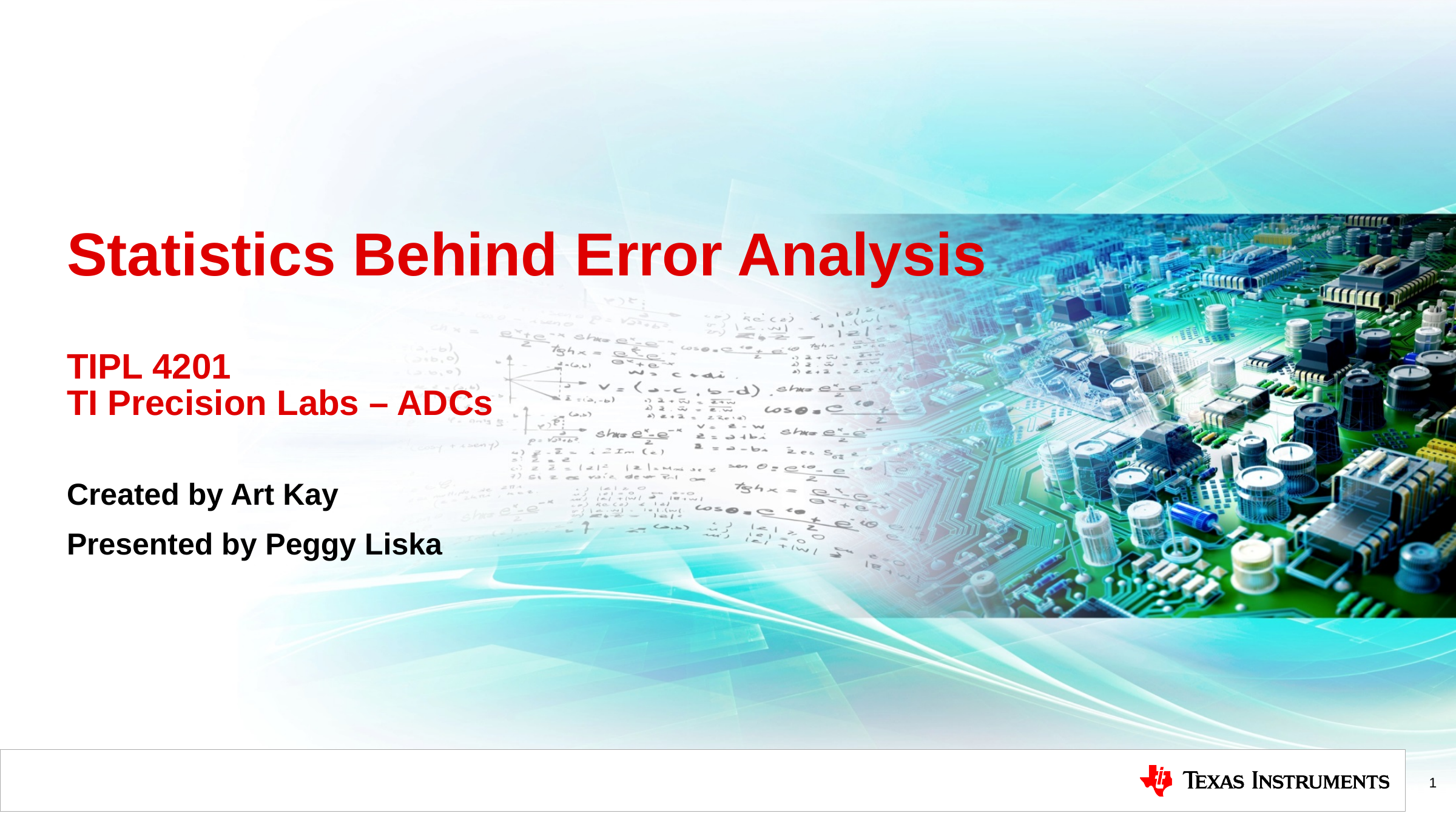

# Statistics Behind Error Analysis TIPL 4201 TI Precision Labs – ADCs
Created by Art Kay
Presented by Peggy Liska
1